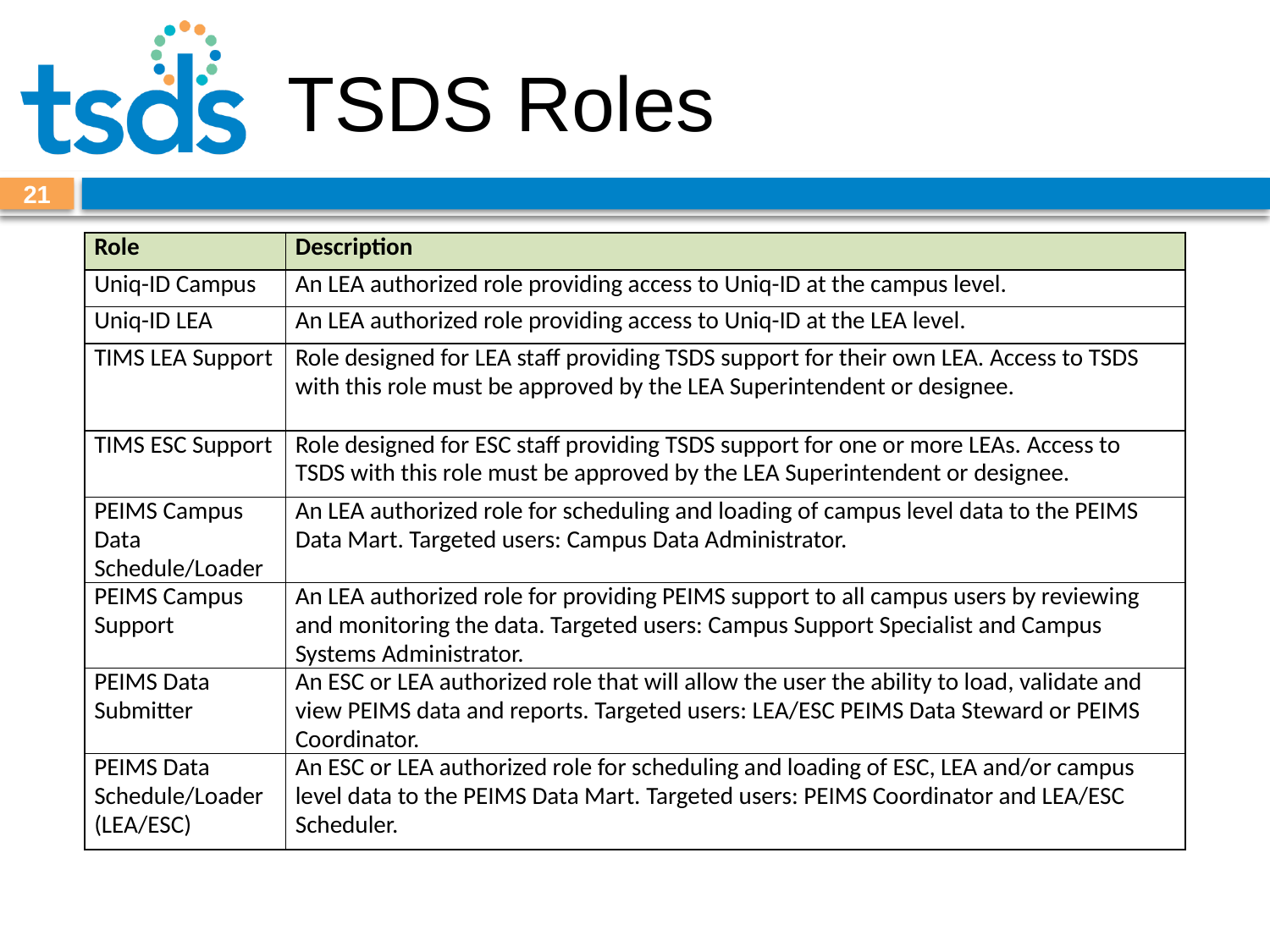

# TSDS Roles
21
| Role | Description |
| --- | --- |
| Uniq-ID Campus | An LEA authorized role providing access to Uniq-ID at the campus level. |
| Uniq-ID LEA | An LEA authorized role providing access to Uniq-ID at the LEA level. |
| TIMS LEA Support | Role designed for LEA staff providing TSDS support for their own LEA. Access to TSDS with this role must be approved by the LEA Superintendent or designee. |
| TIMS ESC Support | Role designed for ESC staff providing TSDS support for one or more LEAs. Access to TSDS with this role must be approved by the LEA Superintendent or designee. |
| PEIMS Campus Data Schedule/Loader | An LEA authorized role for scheduling and loading of campus level data to the PEIMS Data Mart. Targeted users: Campus Data Administrator. |
| PEIMS Campus Support | An LEA authorized role for providing PEIMS support to all campus users by reviewing and monitoring the data. Targeted users: Campus Support Specialist and Campus Systems Administrator. |
| PEIMS Data Submitter | An ESC or LEA authorized role that will allow the user the ability to load, validate and view PEIMS data and reports. Targeted users: LEA/ESC PEIMS Data Steward or PEIMS Coordinator. |
| PEIMS Data Schedule/Loader (LEA/ESC) | An ESC or LEA authorized role for scheduling and loading of ESC, LEA and/or campus level data to the PEIMS Data Mart. Targeted users: PEIMS Coordinator and LEA/ESC Scheduler. |